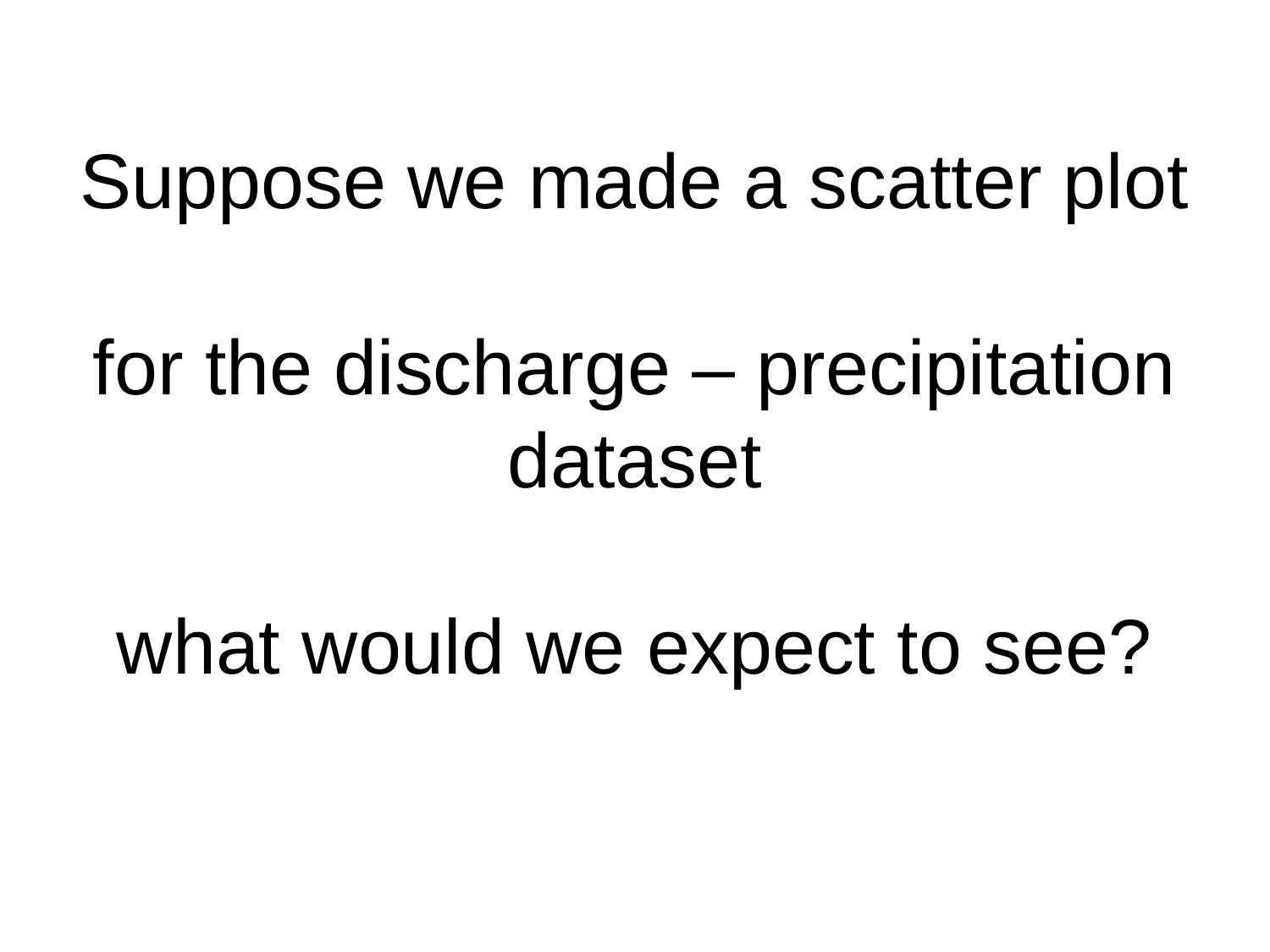

# Suppose we made a scatter plot for the discharge – precipitation dataset what would we expect to see?